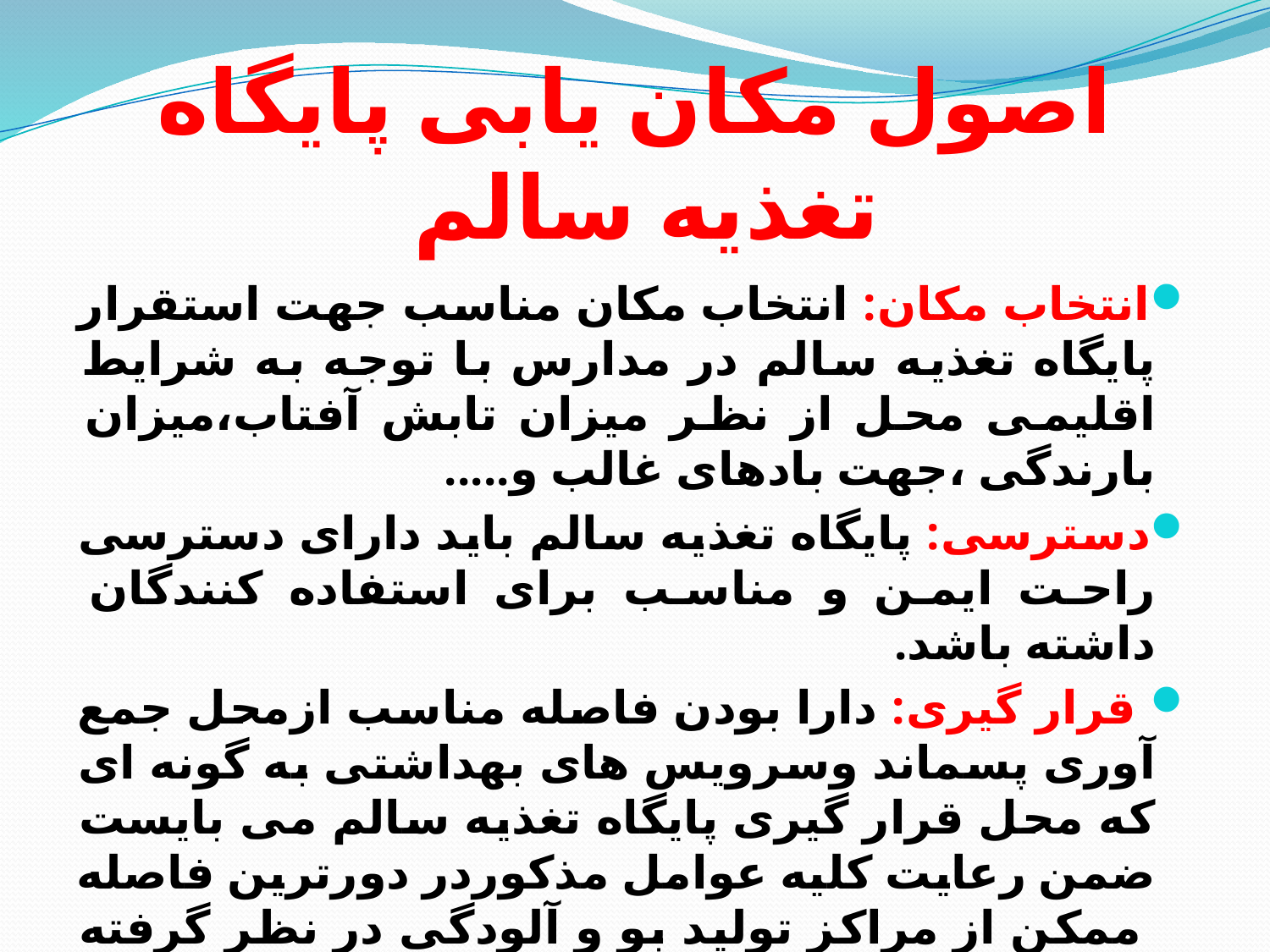

# اصول مکان یابی پایگاه تغذیه سالم
انتخاب مکان: انتخاب مکان مناسب جهت استقرار پایگاه تغذیه سالم در مدارس با توجه به شرایط اقلیمی محل از نظر میزان تابش آفتاب،میزان بارندگی ،جهت بادهای غالب و.....
دسترسی: پایگاه تغذیه سالم باید دارای دسترسی راحت ایمن و مناسب برای استفاده کنندگان داشته باشد.
 قرار گیری: دارا بودن فاصله مناسب ازمحل جمع آوری پسماند وسرویس های بهداشتی به گونه ای که محل قرار گیری پایگاه تغذیه سالم می بایست ضمن رعایت کلیه عوامل مذکوردر دورترین فاصله  ممکن از مراکز تولید بو و آلودگی در نظر گرفته شود.